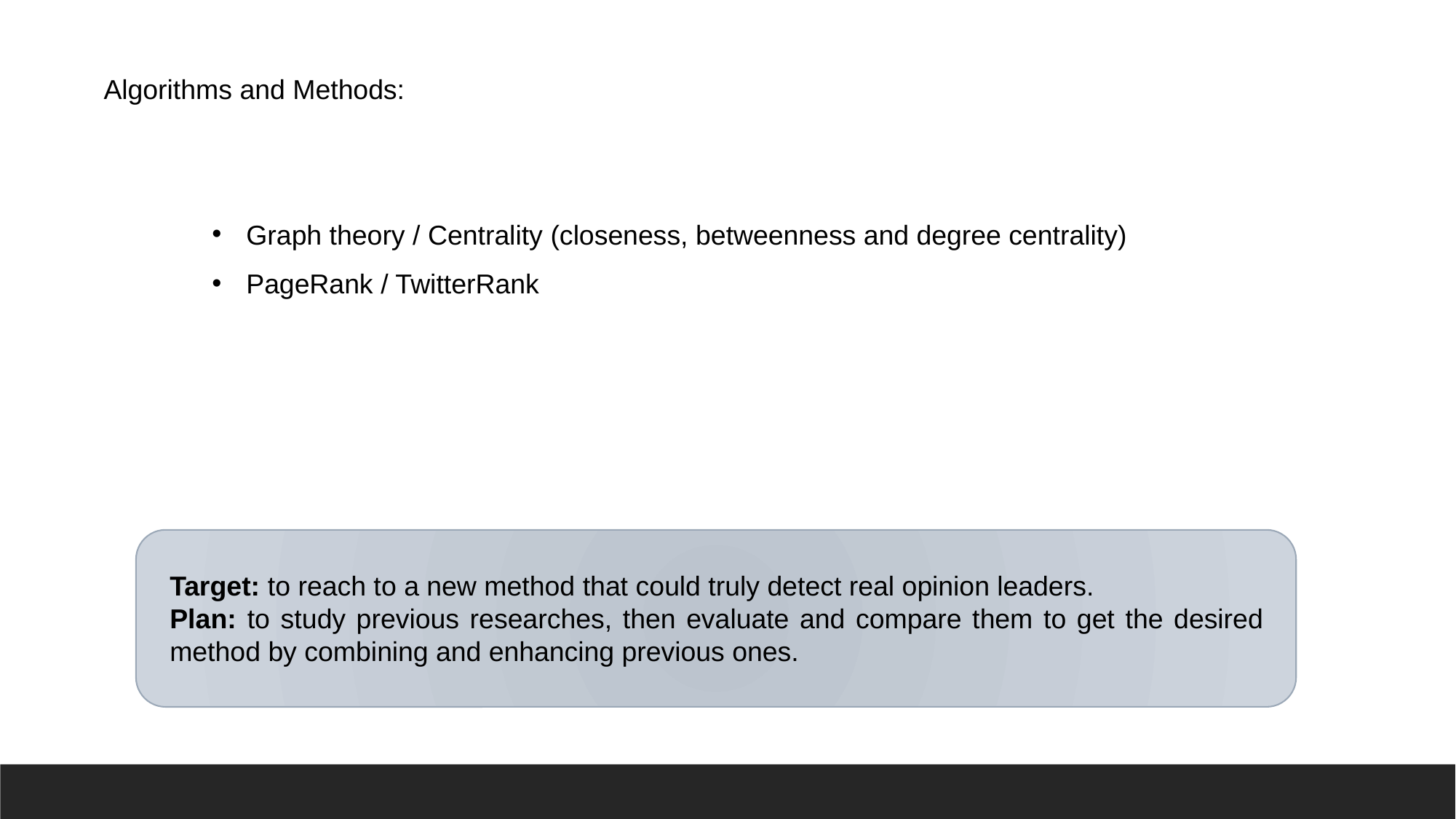

Algorithms and Methods:
Graph theory / Centrality (closeness, betweenness and degree centrality)
PageRank / TwitterRank

Target: to reach to a new method that could truly detect real opinion leaders.
Plan: to study previous researches, then evaluate and compare them to get the desired method by combining and enhancing previous ones.